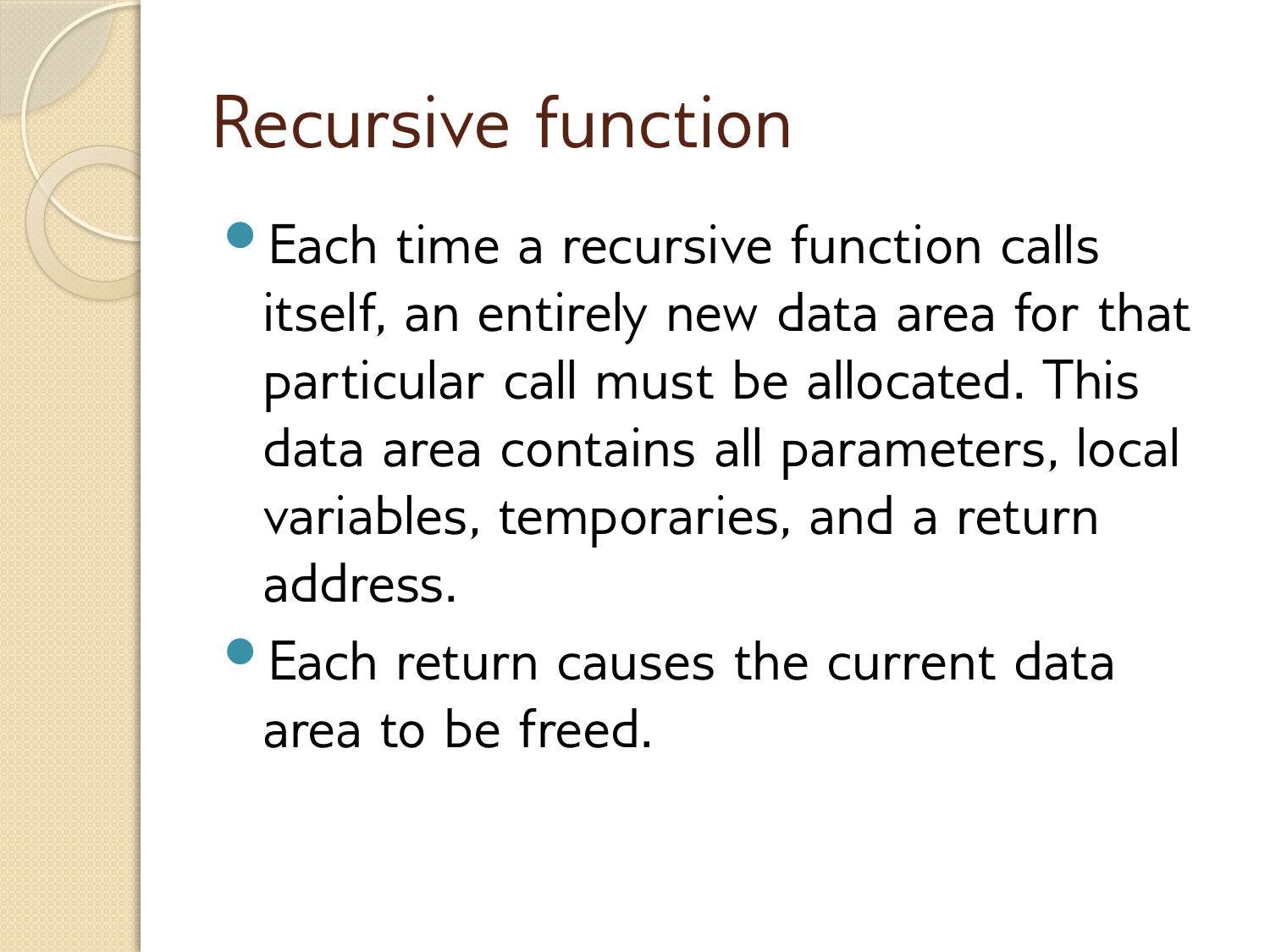

# Recursive function
Each time a recursive function calls itself, an entirely new data area for that particular call must be allocated. This data area contains all parameters, local variables, temporaries, and a return address.
Each return causes the current data area to be freed.